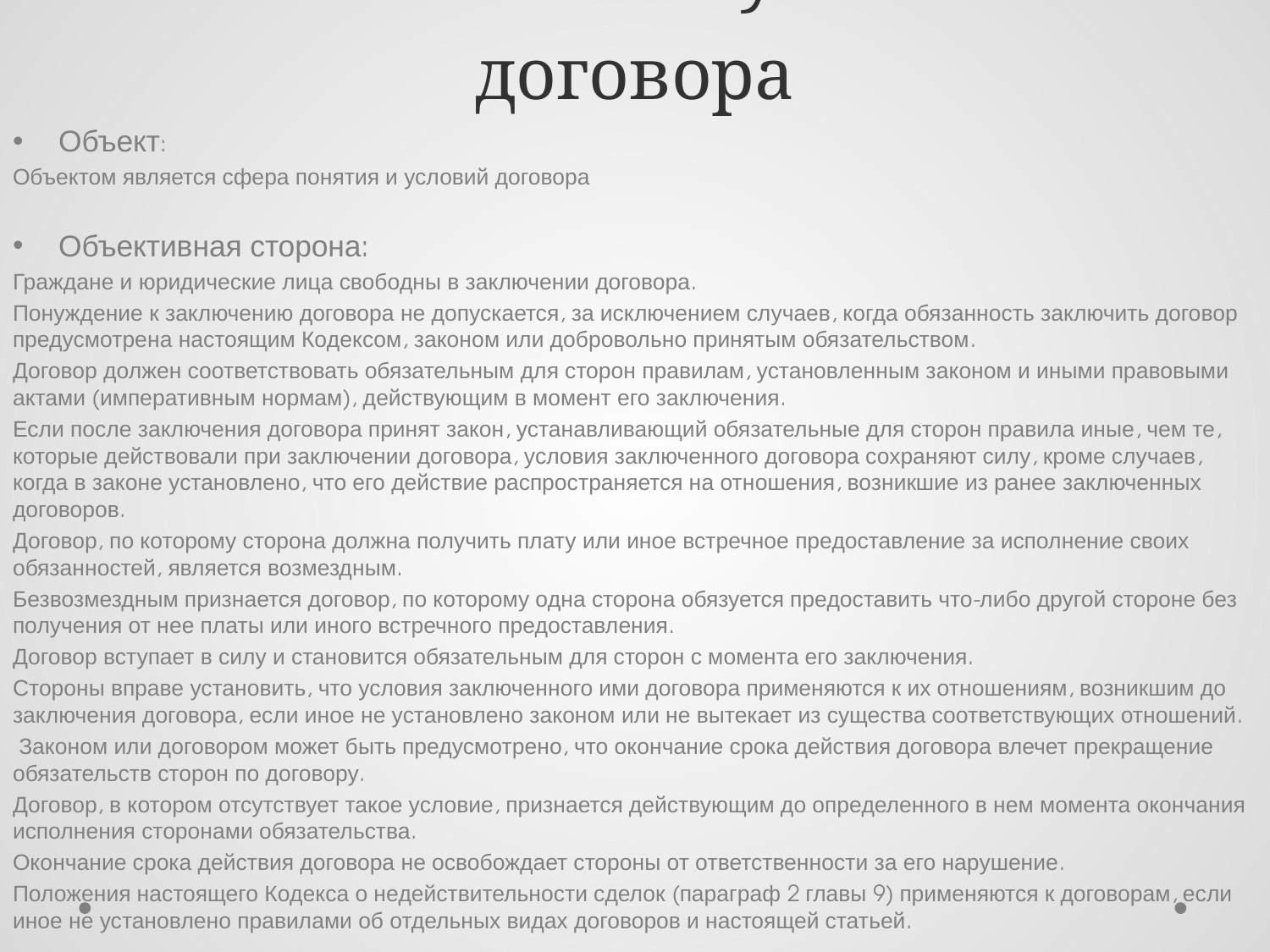

# 31. Понятие и условия договора
Объект:
Объектом является сфера понятия и условий договора

Объективная сторона:
Граждане и юридические лица свободны в заключении договора.
Понуждение к заключению договора не допускается, за исключением случаев, когда обязанность заключить договор предусмотрена настоящим Кодексом, законом или добровольно принятым обязательством.
Договор должен соответствовать обязательным для сторон правилам, установленным законом и иными правовыми актами (императивным нормам), действующим в момент его заключения.
Если после заключения договора принят закон, устанавливающий обязательные для сторон правила иные, чем те, которые действовали при заключении договора, условия заключенного договора сохраняют силу, кроме случаев, когда в законе установлено, что его действие распространяется на отношения, возникшие из ранее заключенных договоров.
Договор, по которому сторона должна получить плату или иное встречное предоставление за исполнение своих обязанностей, является возмездным.
Безвозмездным признается договор, по которому одна сторона обязуется предоставить что-либо другой стороне без получения от нее платы или иного встречного предоставления.
Договор вступает в силу и становится обязательным для сторон с момента его заключения.
Стороны вправе установить, что условия заключенного ими договора применяются к их отношениям, возникшим до заключения договора, если иное не установлено законом или не вытекает из существа соответствующих отношений.
 Законом или договором может быть предусмотрено, что окончание срока действия договора влечет прекращение обязательств сторон по договору.
Договор, в котором отсутствует такое условие, признается действующим до определенного в нем момента окончания исполнения сторонами обязательства.
Окончание срока действия договора не освобождает стороны от ответственности за его нарушение.
Положения настоящего Кодекса о недействительности сделок (параграф 2 главы 9) применяются к договорам, если иное не установлено правилами об отдельных видах договоров и настоящей статьей.